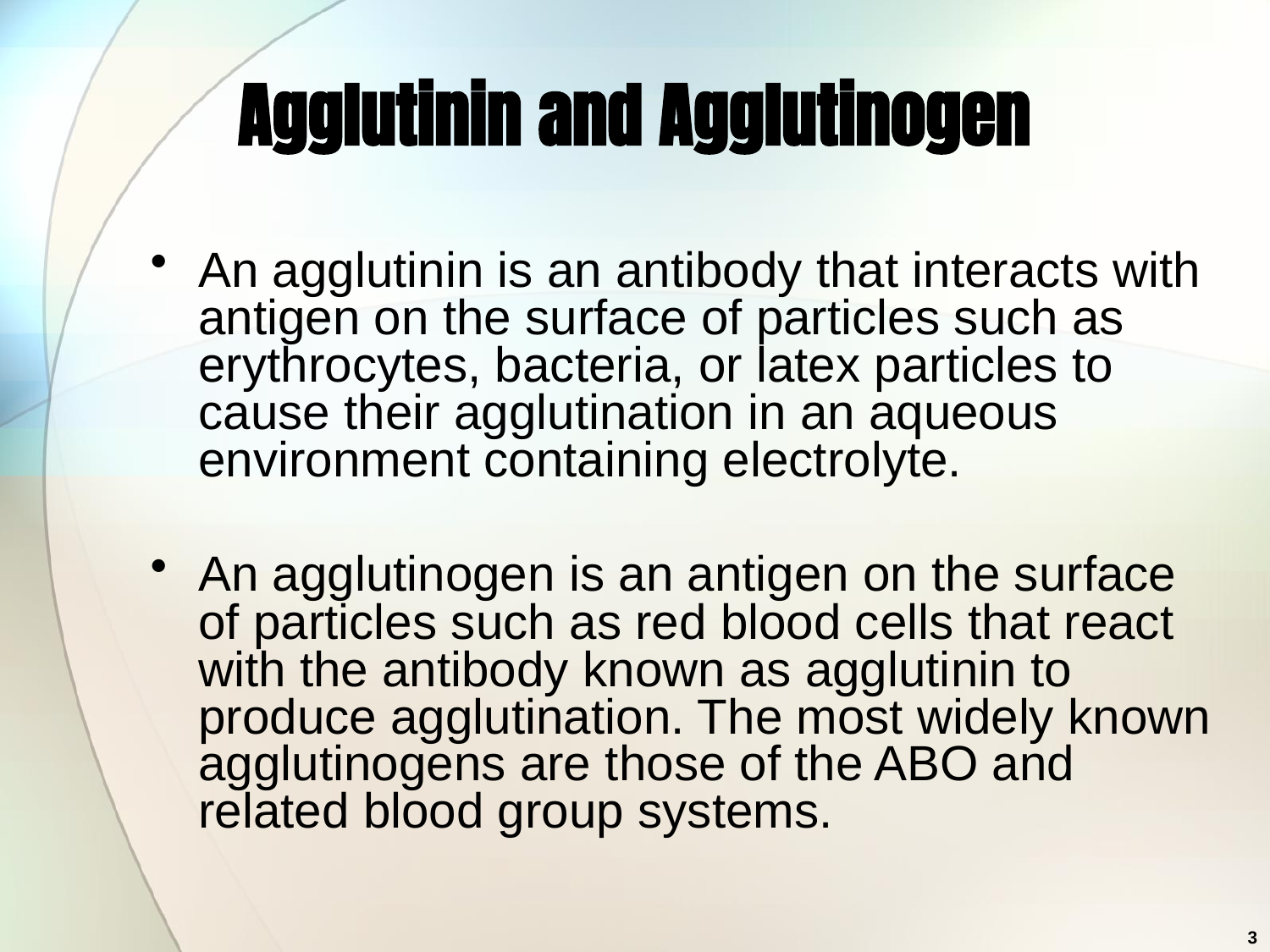

# Agglutinin and Agglutinogen
An agglutinin is an antibody that interacts with antigen on the surface of particles such as erythrocytes, bacteria, or latex particles to cause their agglutination in an aqueous environment containing electrolyte.

An agglutinogen is an antigen on the surface of particles such as red blood cells that react with the antibody known as agglutinin to produce agglutination. The most widely known agglutinogens are those of the ABO and related blood group systems.
3